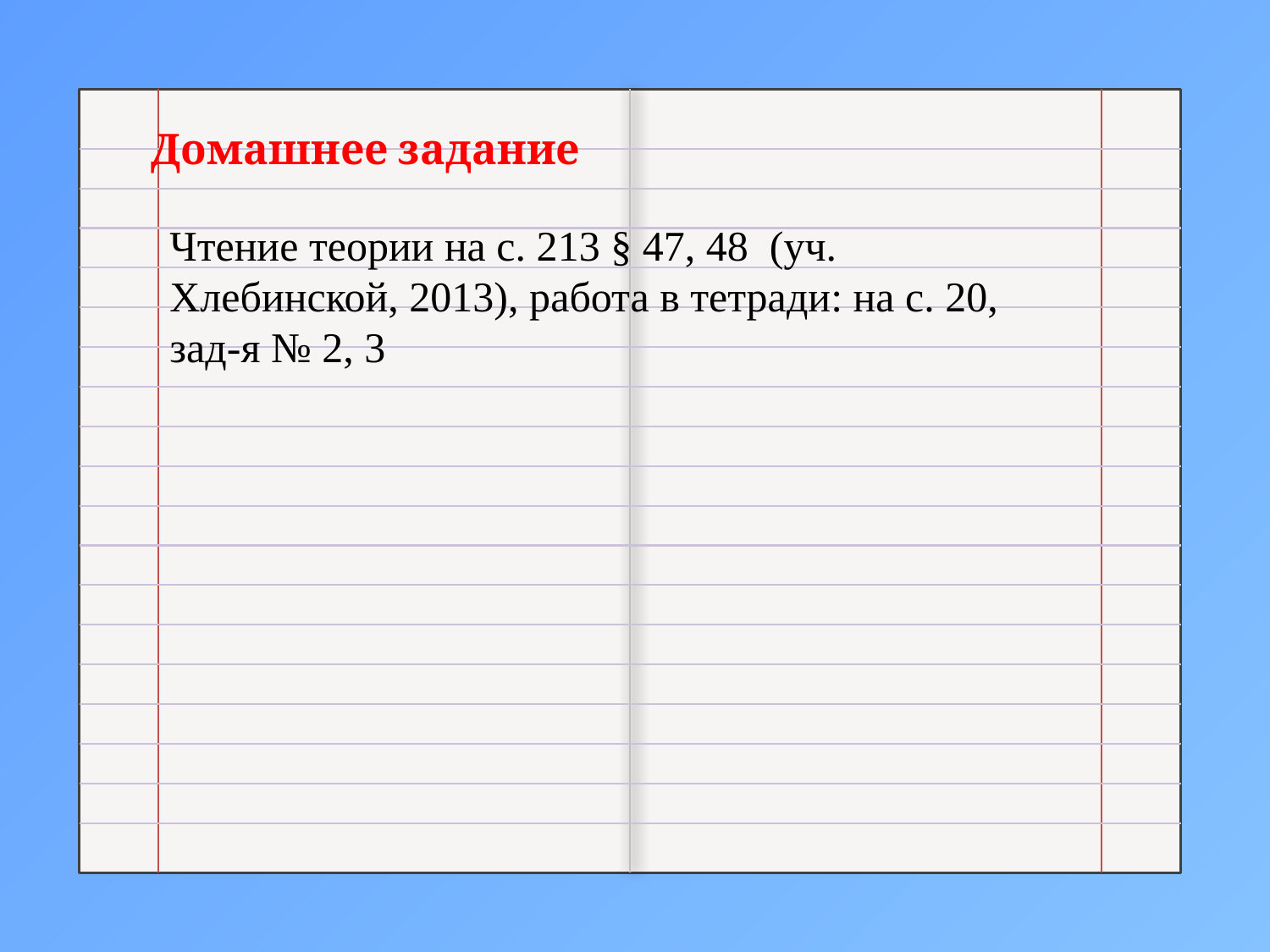

Домашнее задание
Чтение теории на с. 213 § 47, 48  (уч. Хлебинской, 2013), работа в тетради: на с. 20, зад-я № 2, 3